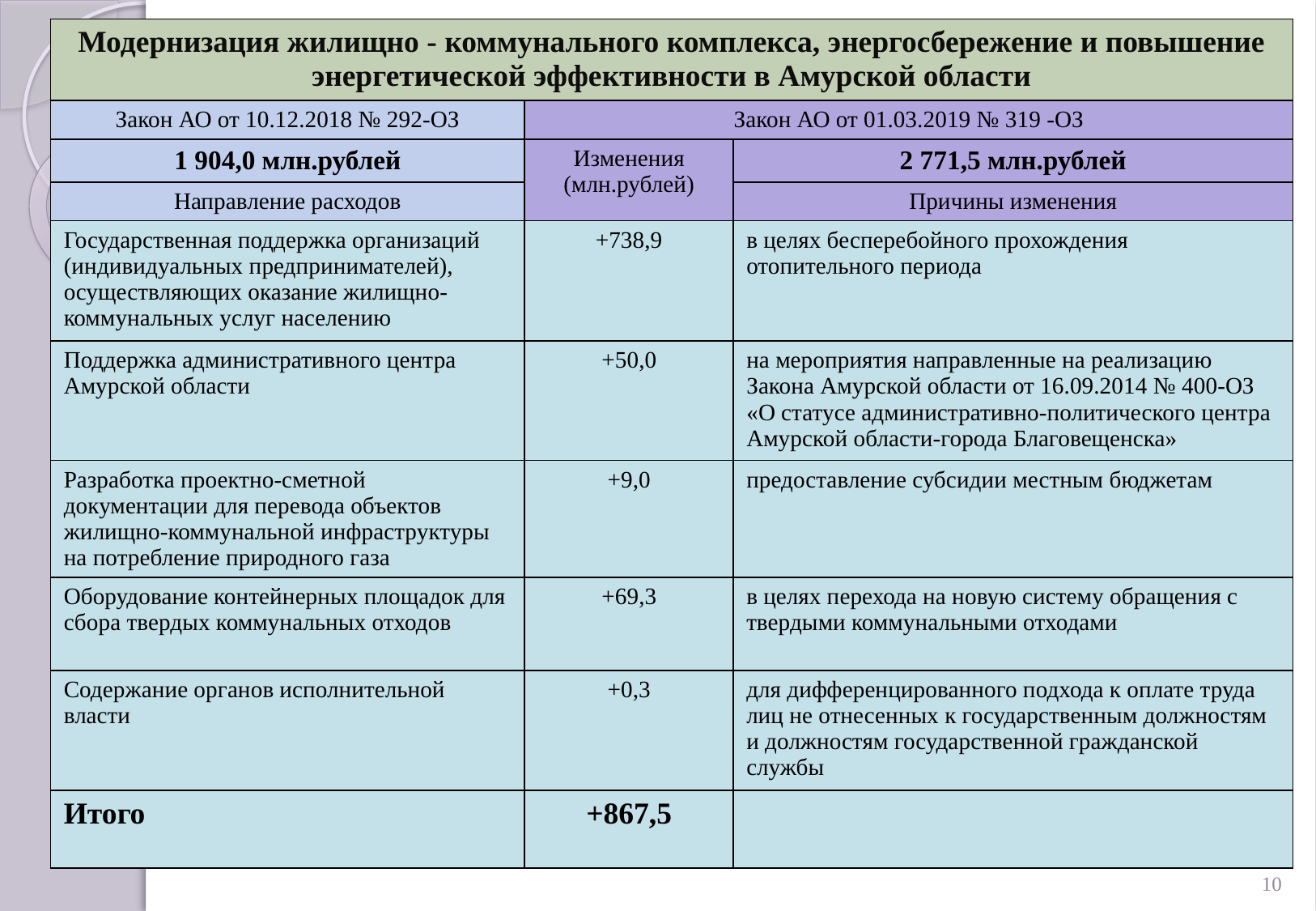

| Модернизация жилищно - коммунального комплекса, энергосбережение и повышение энергетической эффективности в Амурской области |  |  |
| --- | --- | --- |
| Закон АО от 10.12.2018 № 292-ОЗ | Закон АО от 01.03.2019 № 319 -ОЗ |  |
| 1 904,0 млн.рублей | Изменения (млн.рублей) | 2 771,5 млн.рублей |
| Направление расходов |  | Причины изменения |
| Государственная поддержка организаций (индивидуальных предпринимателей), осуществляющих оказание жилищно-коммунальных услуг населению | +738,9 | в целях бесперебойного прохождения отопительного периода |
| Поддержка административного центра Амурской области | +50,0 | на мероприятия направленные на реализацию Закона Амурской области от 16.09.2014 № 400-ОЗ «О статусе административно-политического центра Амурской области-города Благовещенска» |
| Разработка проектно-сметной документации для перевода объектов жилищно-коммунальной инфраструктуры на потребление природного газа | +9,0 | предоставление субсидии местным бюджетам |
| Оборудование контейнерных площадок для сбора твердых коммунальных отходов | +69,3 | в целях перехода на новую систему обращения с твердыми коммунальными отходами |
| Содержание органов исполнительной власти | +0,3 | для дифференцированного подхода к оплате труда лиц не отнесенных к государственным должностям и должностям государственной гражданской службы |
| Итого | +867,5 |  |
10